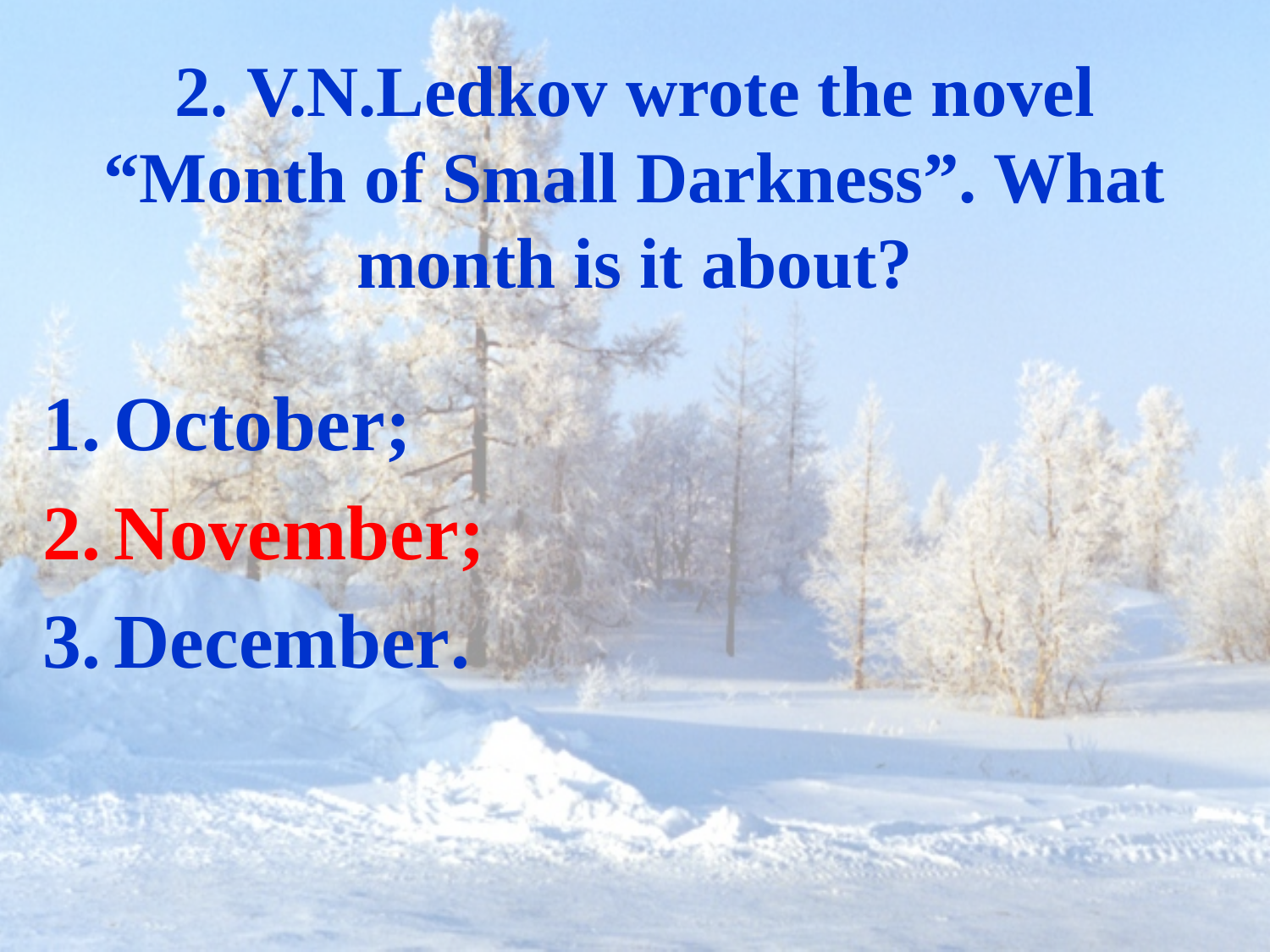

# 2. V.N.Ledkov wrote the novel “Month of Small Darkness”. What month is it about?
October;
November;
December.